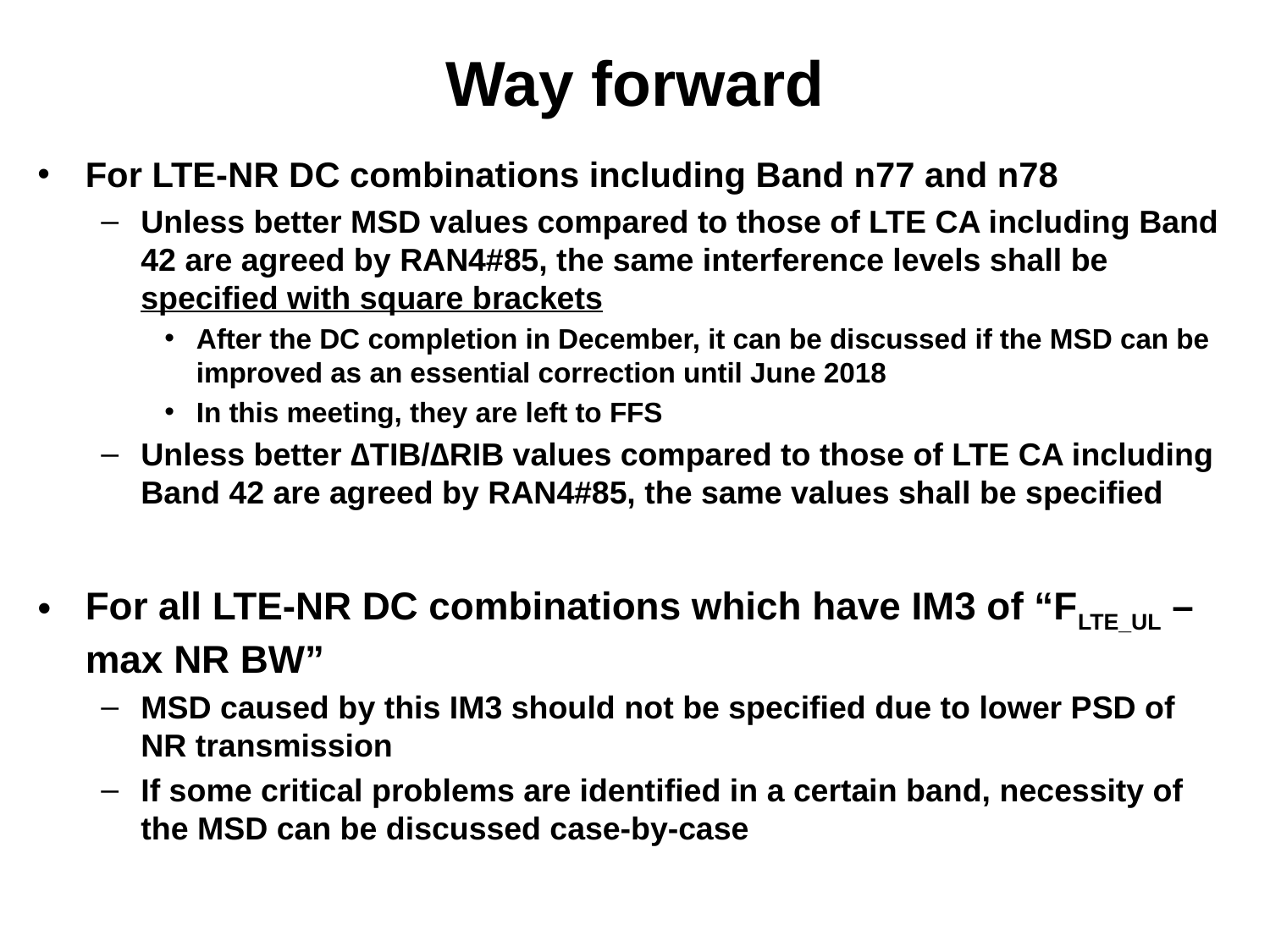

# Way forward
For LTE-NR DC combinations including Band n77 and n78
Unless better MSD values compared to those of LTE CA including Band 42 are agreed by RAN4#85, the same interference levels shall be specified with square brackets
After the DC completion in December, it can be discussed if the MSD can be improved as an essential correction until June 2018
In this meeting, they are left to FFS
Unless better ∆TIB/∆RIB values compared to those of LTE CA including Band 42 are agreed by RAN4#85, the same values shall be specified

For all LTE-NR DC combinations which have IM3 of “FLTE_UL – max NR BW”
MSD caused by this IM3 should not be specified due to lower PSD of NR transmission
If some critical problems are identified in a certain band, necessity of the MSD can be discussed case-by-case